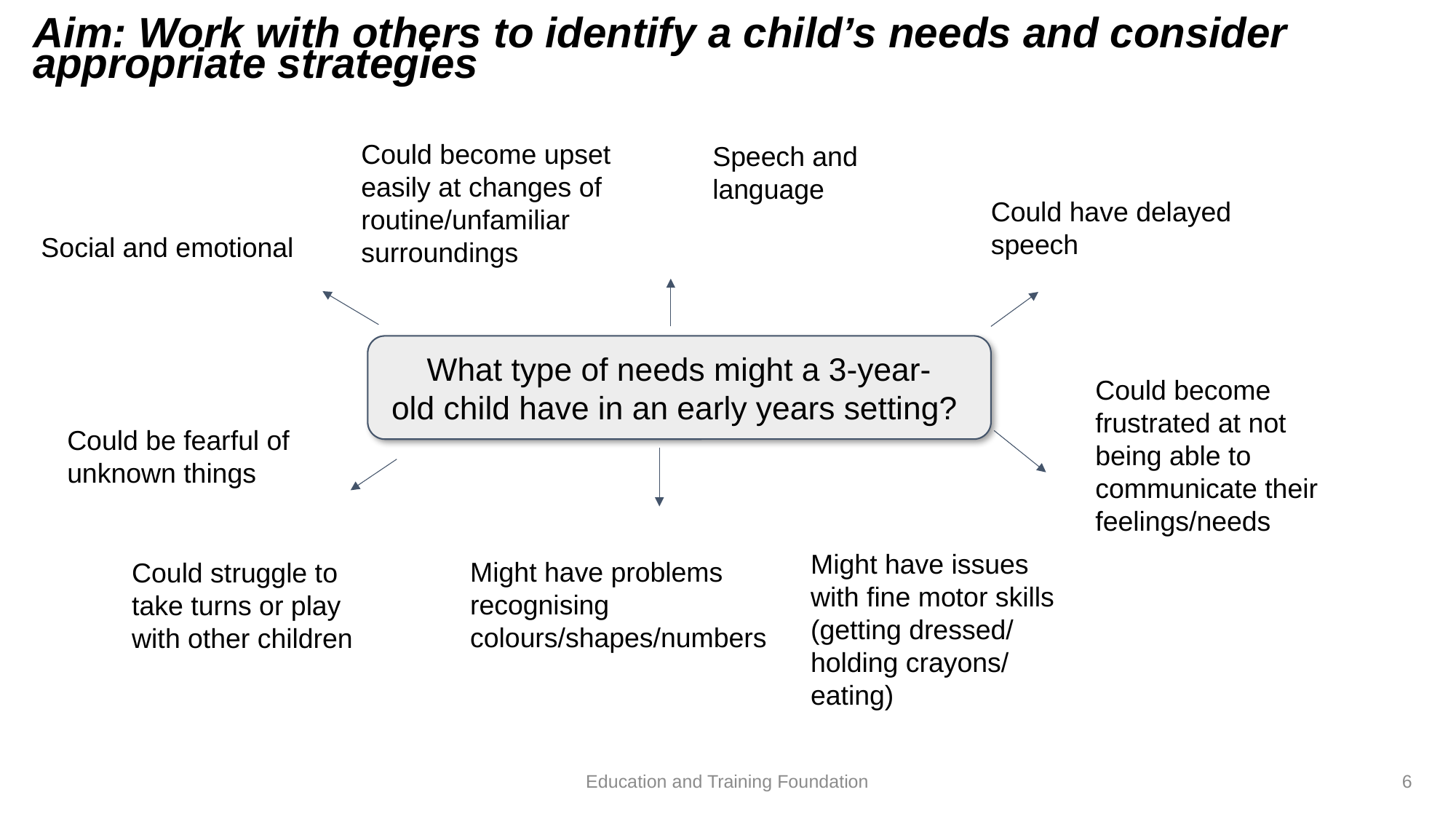

#
Aim: Work with others to identify a child’s needs and consider appropriate strategies

Could become upset easily at changes of routine/unfamiliar surroundings
Speech and language
Could have delayed speech
Social and emotional

What type of needs might a 3-year- old child have in an early years setting?
Could become frustrated at not being able to communicate their feelings/needs
Could be fearful of unknown things
Might have issues with fine motor skills (getting dressed/ holding crayons/ eating)
Might have problems recognising colours/shapes/numbers
Could struggle to take turns or play with other children
6
Education and Training Foundation